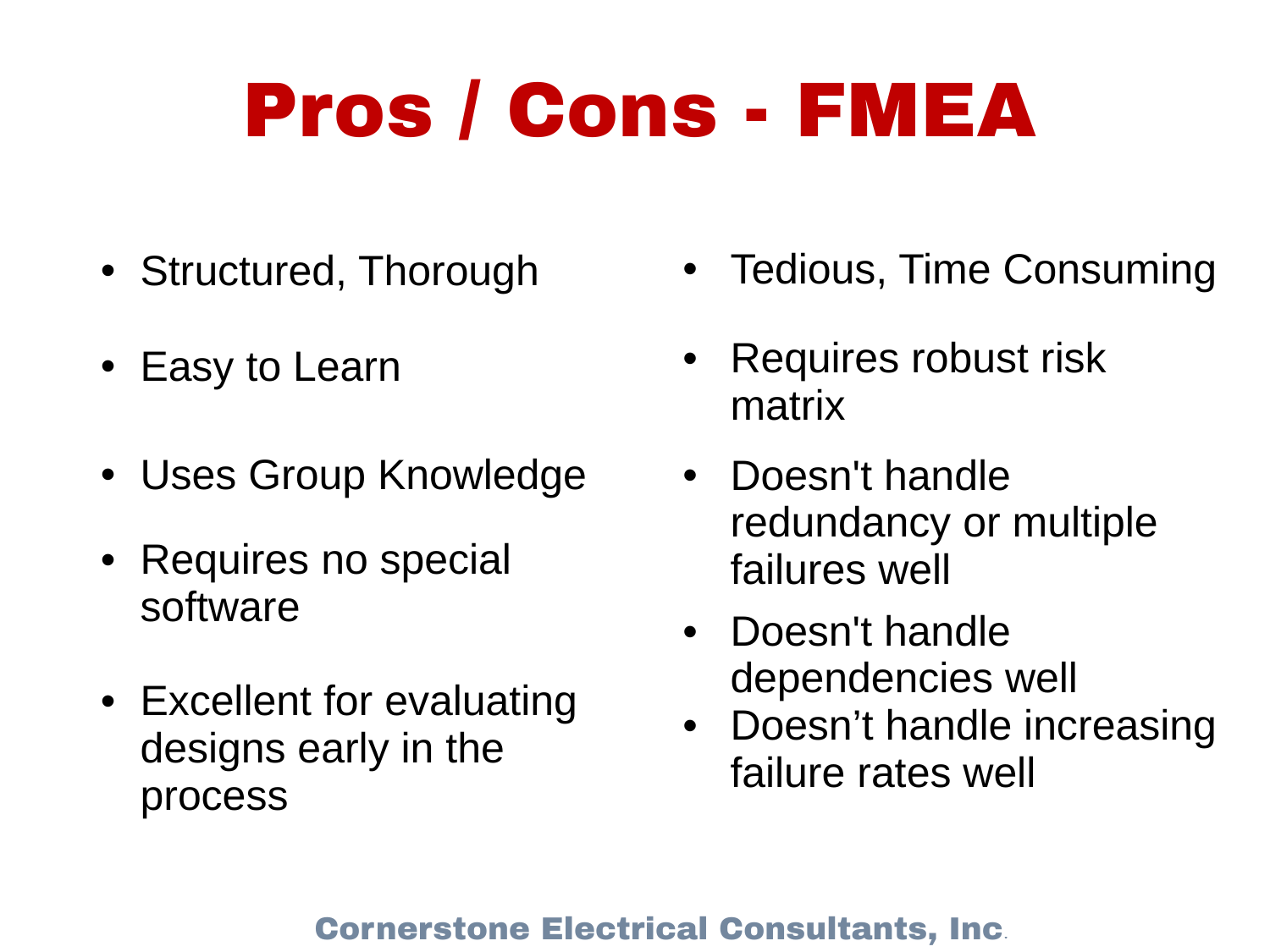

# Pros / Cons - FMEA
| Tedious, Time Consuming |
| --- |
| Requires robust risk matrix |
| Doesn't handle redundancy or multiple failures well |
| Doesn't handle dependencies well Doesn’t handle increasing failure rates well |
| Structured, Thorough |
| --- |
| Easy to Learn |
| Uses Group Knowledge |
| Requires no special software Excellent for evaluating designs early in the process |
Cornerstone Electrical Consultants, Inc.